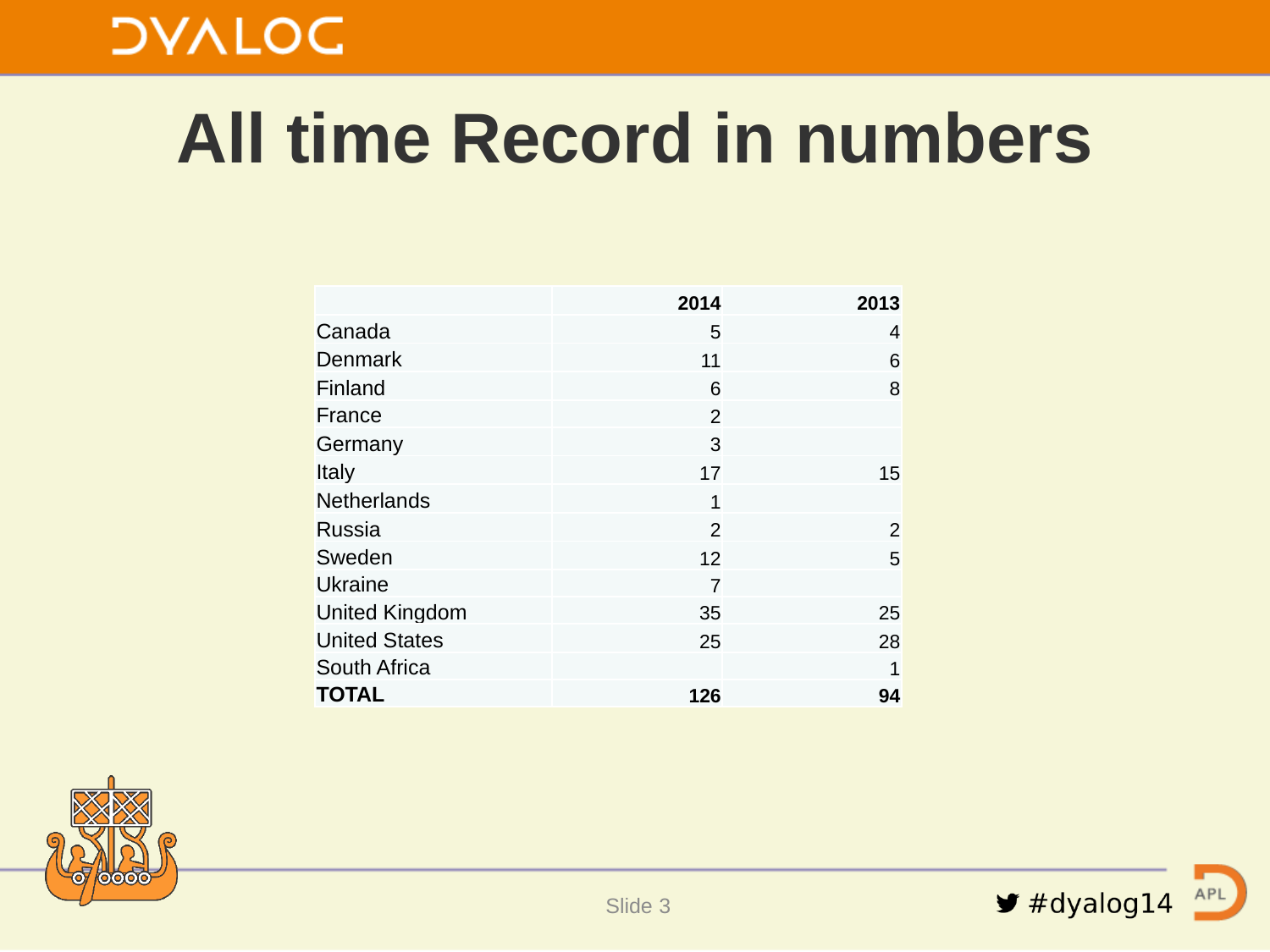

# All time Record in numbers
|  | 2014 | 2013 |
| --- | --- | --- |
| Canada | 5 | 4 |
| Denmark | 11 | 6 |
| Finland | 6 | 8 |
| France | 2 |  |
| Germany | 3 |  |
| Italy | 17 | 15 |
| Netherlands | 1 |  |
| Russia | 2 | 2 |
| Sweden | 12 | 5 |
| Ukraine | 7 |  |
| United Kingdom | 35 | 25 |
| United States | 25 | 28 |
| South Africa |  | 1 |
| TOTAL | 126 | 94 |
Slide 3